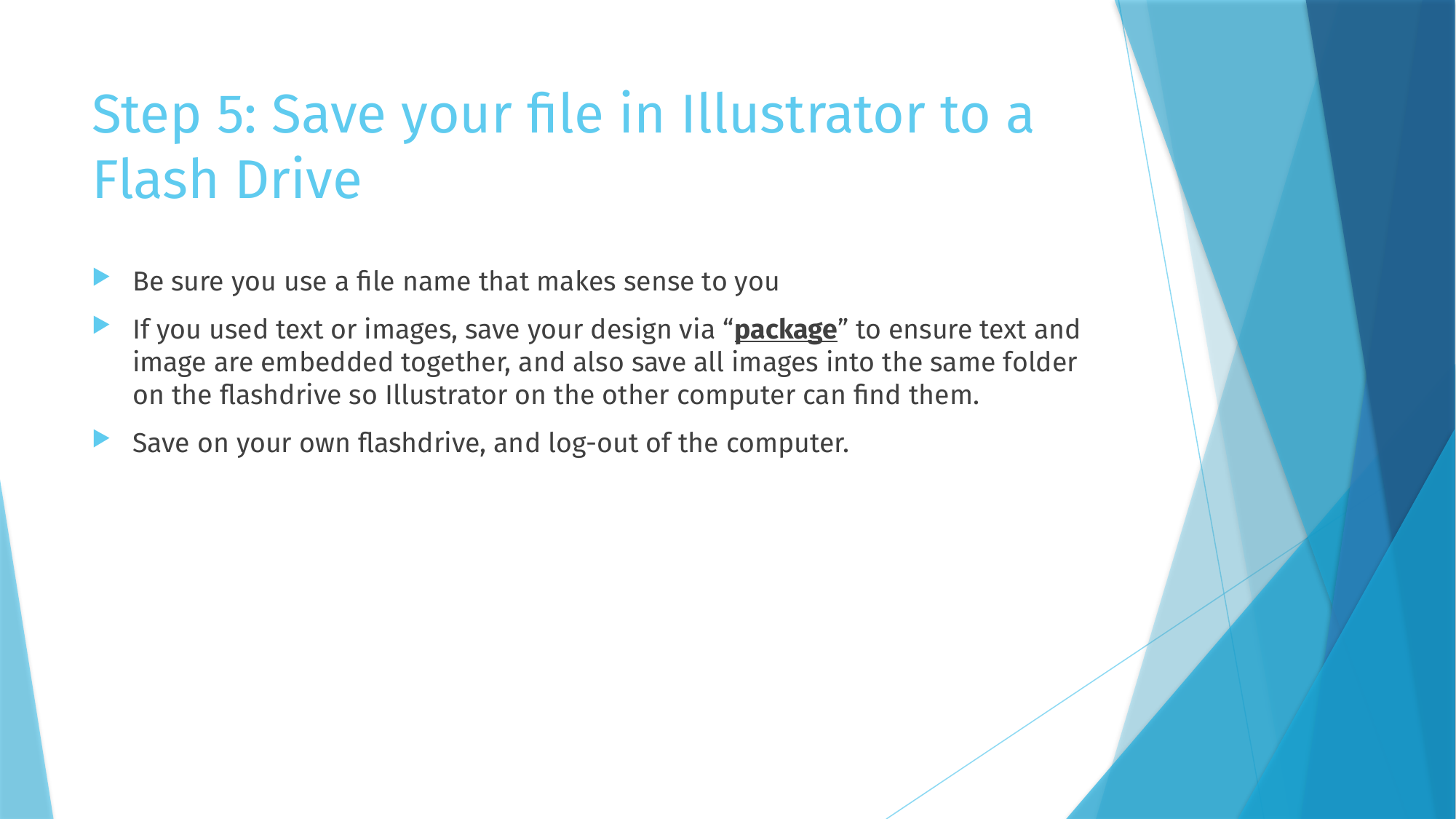

# Step 5: Save your file in Illustrator to a Flash Drive
Be sure you use a file name that makes sense to you
If you used text or images, save your design via “package” to ensure text and image are embedded together, and also save all images into the same folder on the flashdrive so Illustrator on the other computer can find them.
Save on your own flashdrive, and log-out of the computer.